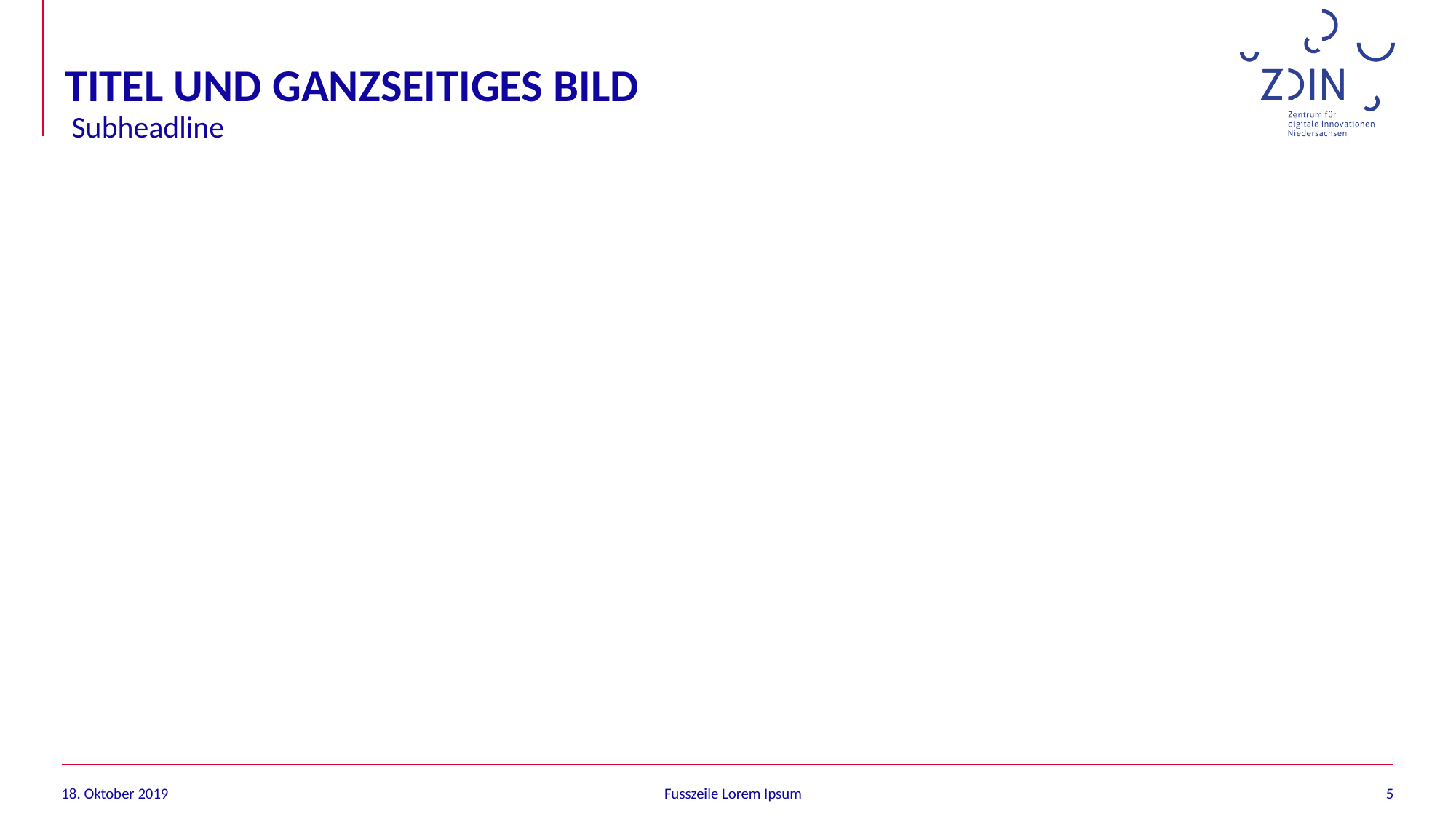

# Titel und ganzseitiges bild
Subheadline

18. Oktober 2019
Fusszeile Lorem Ipsum
5